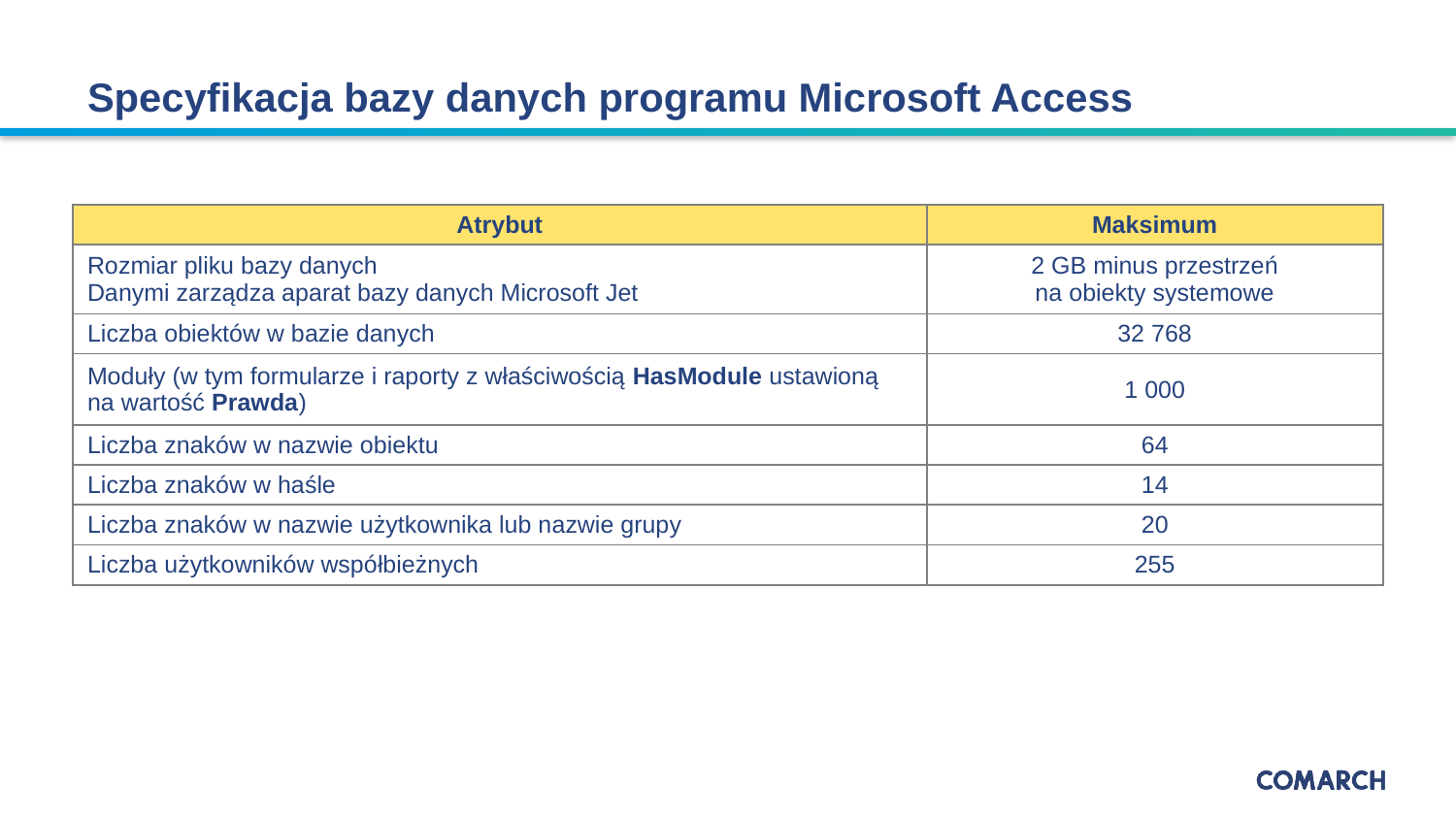

# Specyfikacja bazy danych programu Microsoft Access
| Atrybut | Maksimum |
| --- | --- |
| Rozmiar pliku bazy danych Danymi zarządza aparat bazy danych Microsoft Jet | 2 GB minus przestrzeń na obiekty systemowe |
| Liczba obiektów w bazie danych | 32 768 |
| Moduły (w tym formularze i raporty z właściwością HasModule ustawioną na wartość Prawda) | 1 000 |
| Liczba znaków w nazwie obiektu | 64 |
| Liczba znaków w haśle | 14 |
| Liczba znaków w nazwie użytkownika lub nazwie grupy | 20 |
| Liczba użytkowników współbieżnych | 255 |